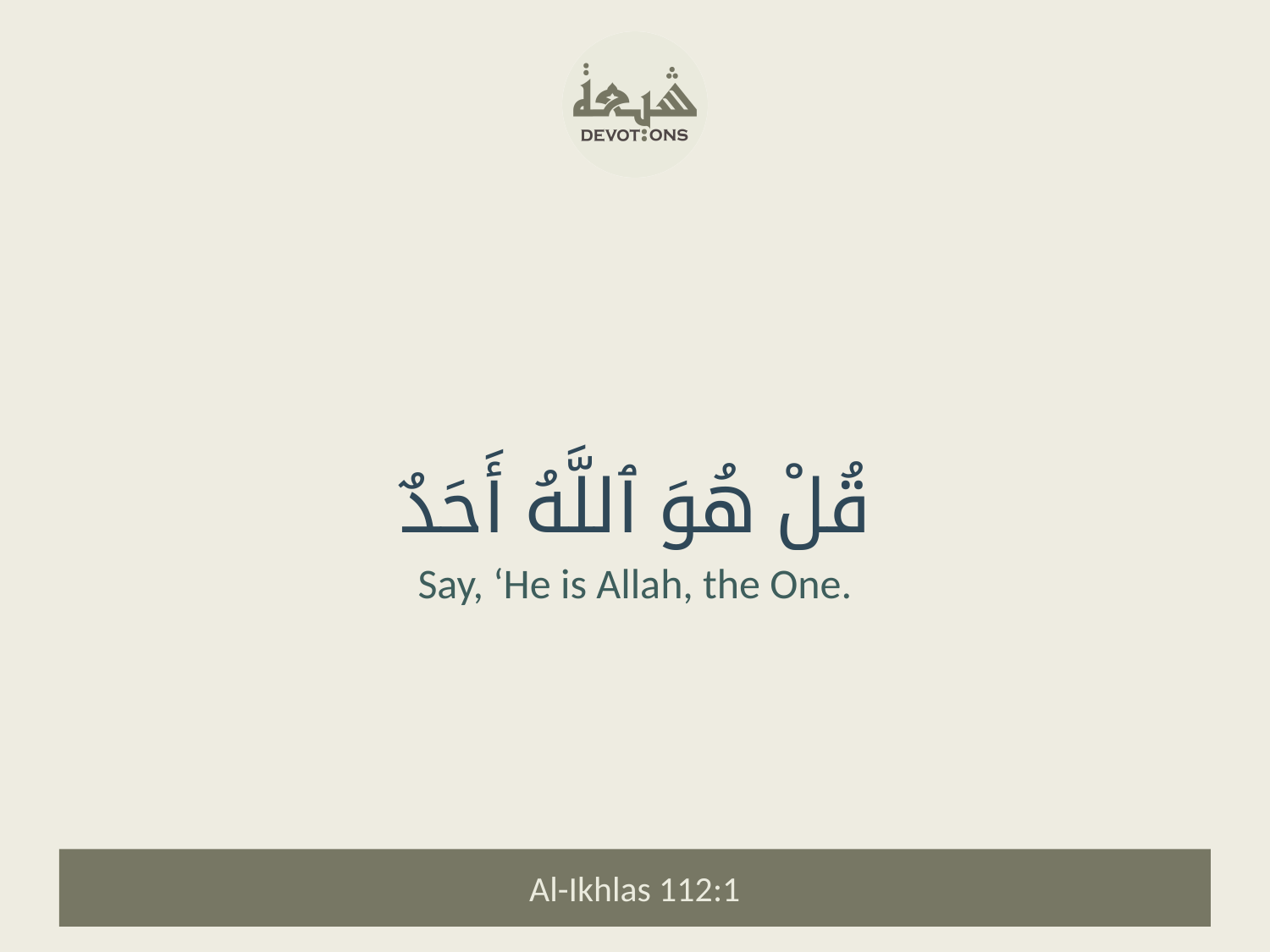

قُلْ هُوَ ٱللَّهُ أَحَدٌ
Say, ‘He is Allah, the One.
Al-Ikhlas 112:1